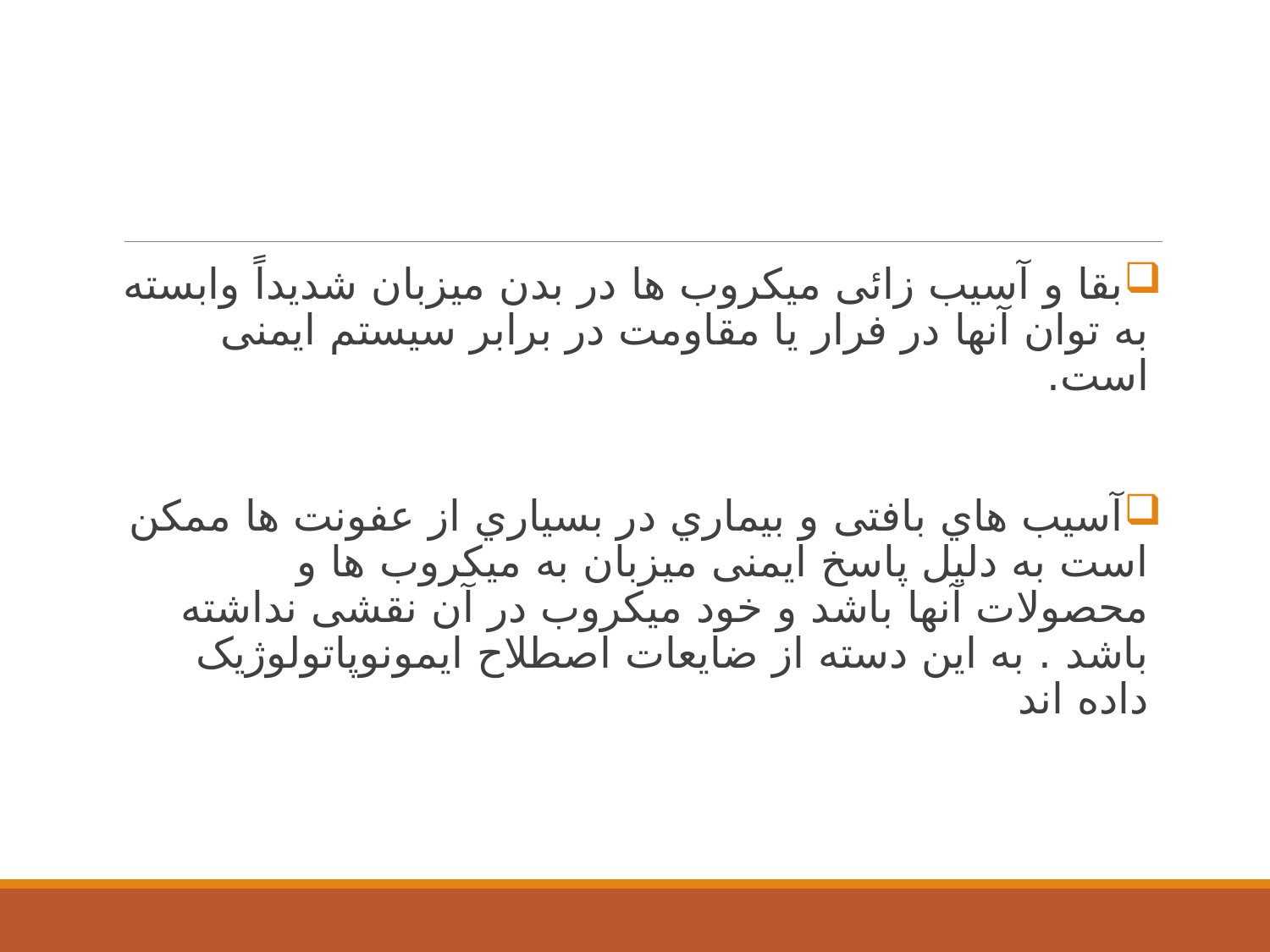

#
بقا و آسیب زائی میکروب ها در بدن میزبان شدیداً وابسته به توان آنها در فرار یا مقاومت در برابر سیستم ایمنی است.

آسیب هاي بافتی و بیماري در بسیاري از عفونت ها ممکن است به دلیل پاسخ ایمنی میزبان به میکروب ها و محصولات آنها باشد و خود میکروب در آن نقشی نداشته باشد . به این دسته از ضایعات اصطلاح ایمونوپاتولوژیک داده اند